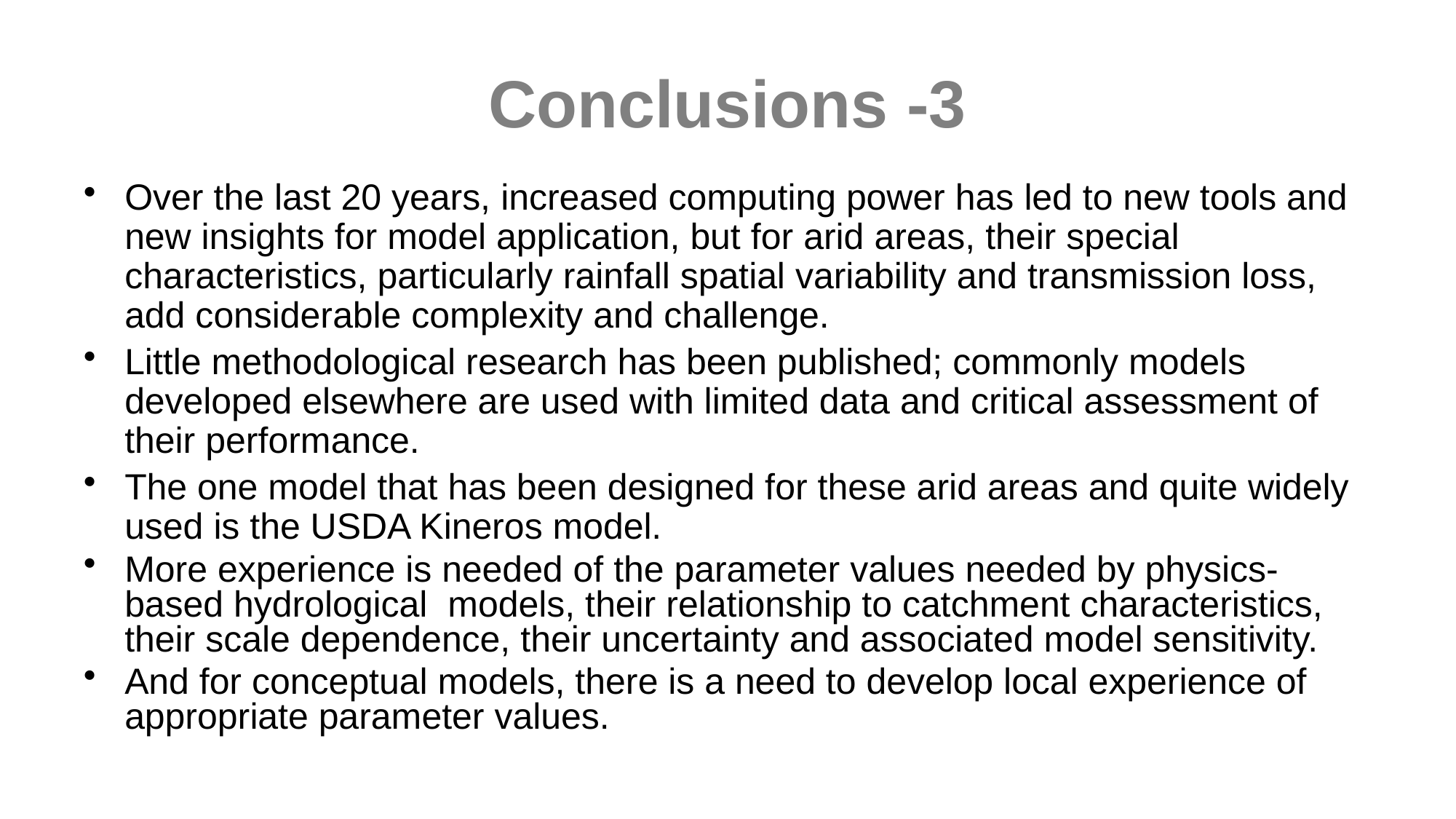

# Conclusions -3
Over the last 20 years, increased computing power has led to new tools and new insights for model application, but for arid areas, their special characteristics, particularly rainfall spatial variability and transmission loss, add considerable complexity and challenge.
Little methodological research has been published; commonly models developed elsewhere are used with limited data and critical assessment of their performance.
The one model that has been designed for these arid areas and quite widely used is the USDA Kineros model.
More experience is needed of the parameter values needed by physics-based hydrological  models, their relationship to catchment characteristics, their scale dependence, their uncertainty and associated model sensitivity.
And for conceptual models, there is a need to develop local experience of appropriate parameter values.